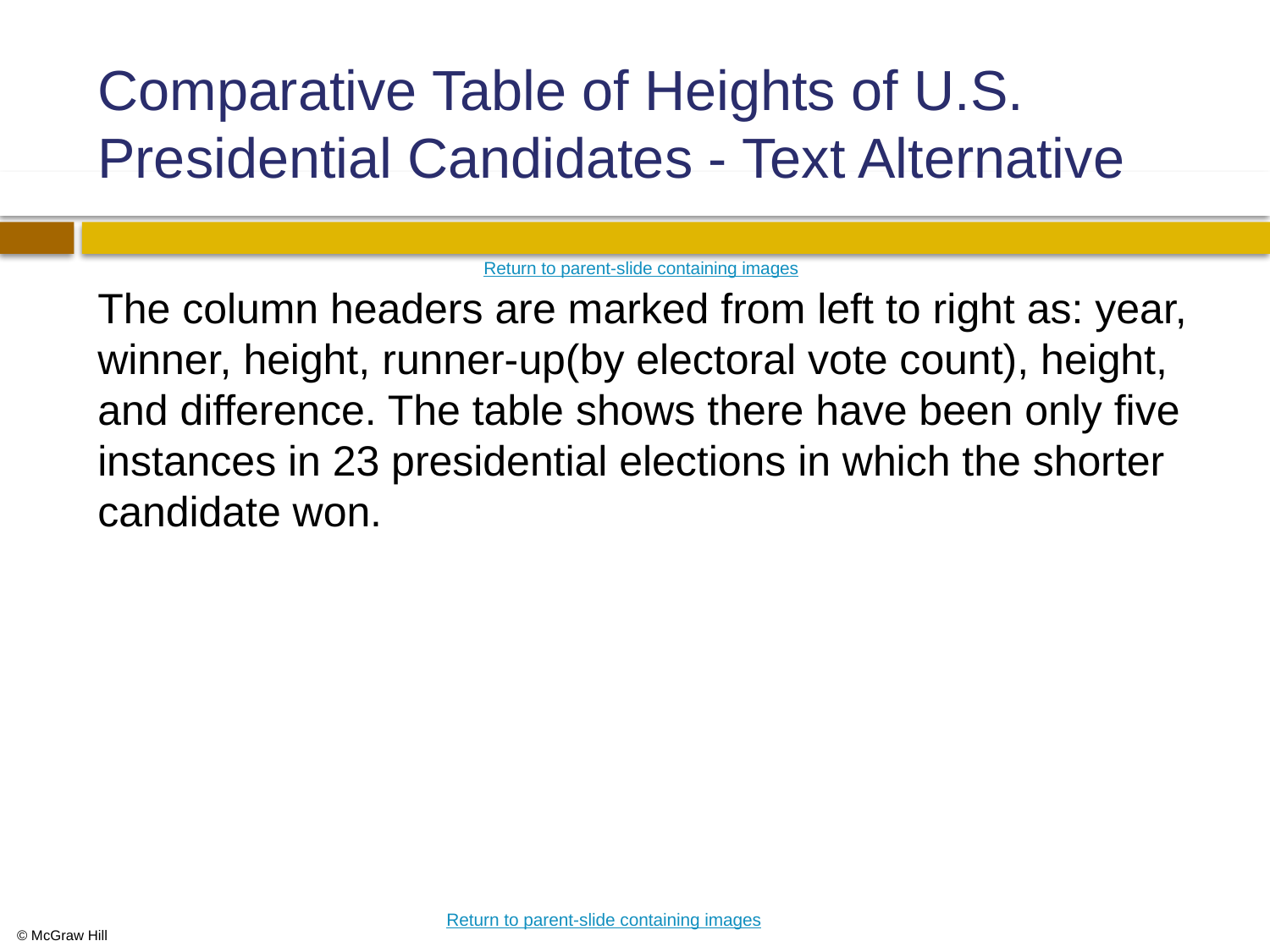

# Comparative Table of Heights of U.S. Presidential Candidates - Text Alternative
Return to parent-slide containing images
The column headers are marked from left to right as: year, winner, height, runner-up(by electoral vote count), height, and difference. The table shows there have been only five instances in 23 presidential elections in which the shorter candidate won.
Return to parent-slide containing images